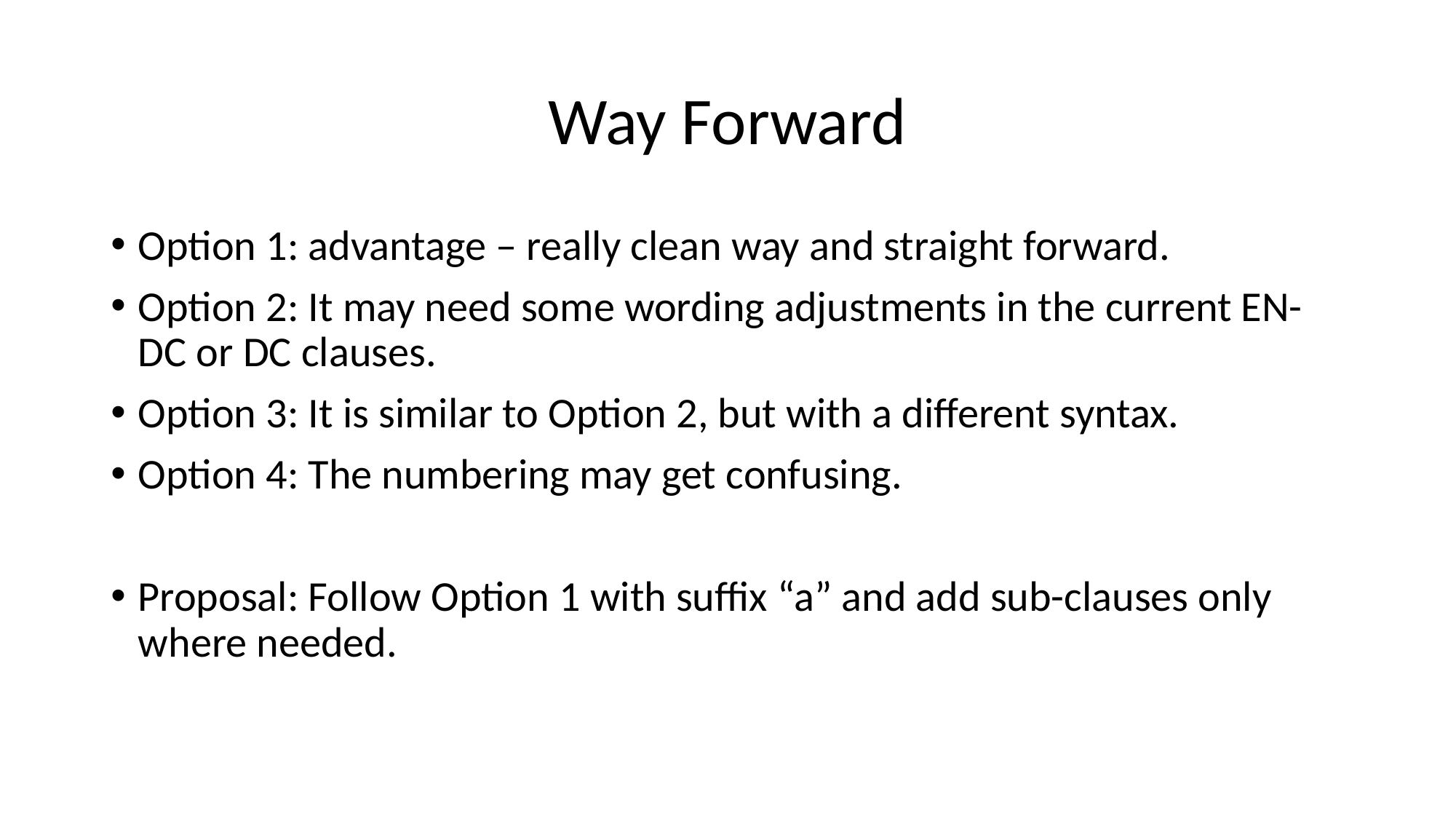

# Way Forward
Option 1: advantage – really clean way and straight forward.
Option 2: It may need some wording adjustments in the current EN-DC or DC clauses.
Option 3: It is similar to Option 2, but with a different syntax.
Option 4: The numbering may get confusing.

Proposal: Follow Option 1 with suffix “a” and add sub-clauses only where needed.